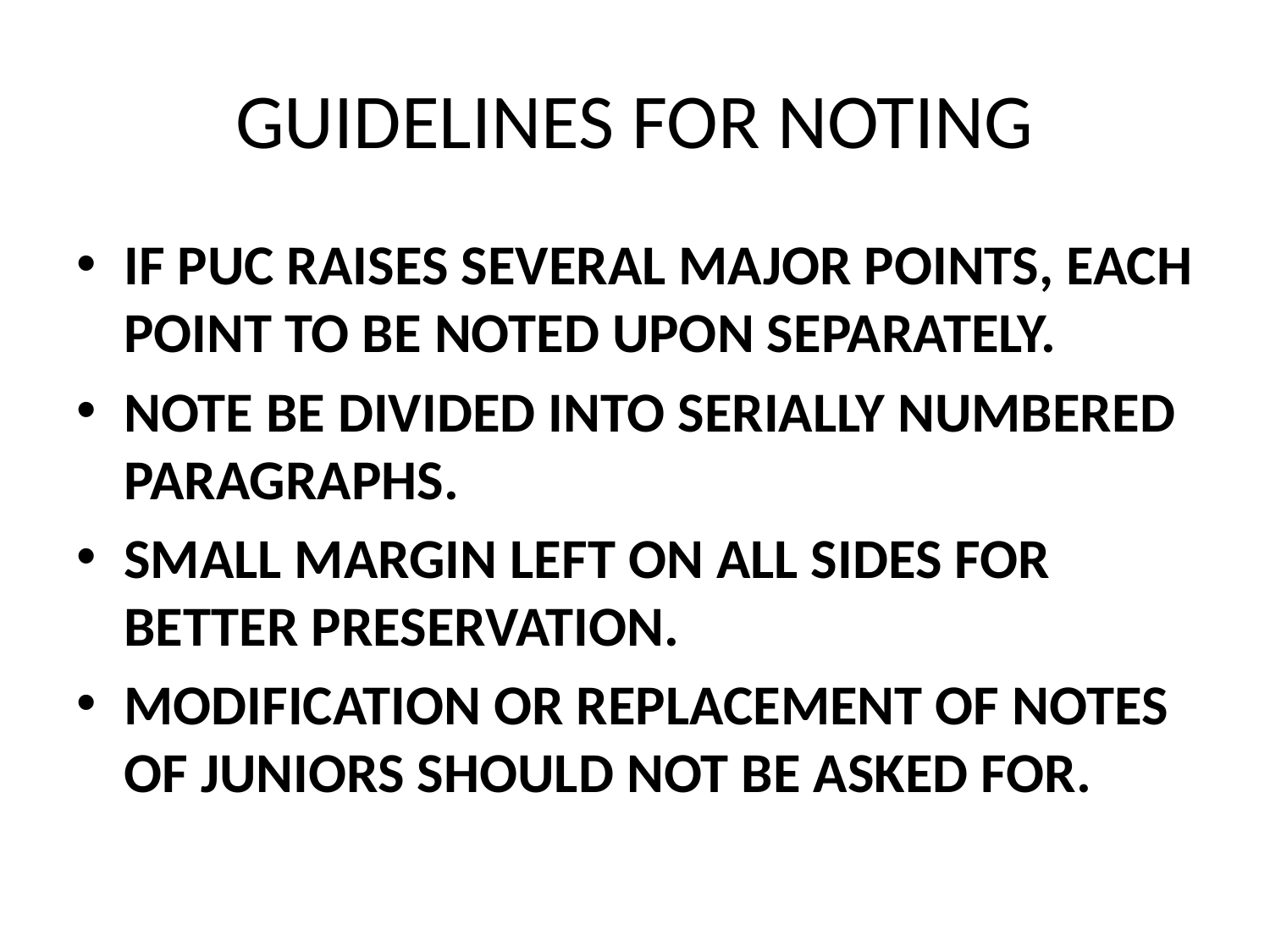

# GUIDELINES FOR NOTING
IF PUC RAISES SEVERAL MAJOR POINTS, EACH POINT TO BE NOTED UPON SEPARATELY.
NOTE BE DIVIDED INTO SERIALLY NUMBERED PARAGRAPHS.
SMALL MARGIN LEFT ON ALL SIDES FOR BETTER PRESERVATION.
MODIFICATION OR REPLACEMENT OF NOTES OF JUNIORS SHOULD NOT BE ASKED FOR.